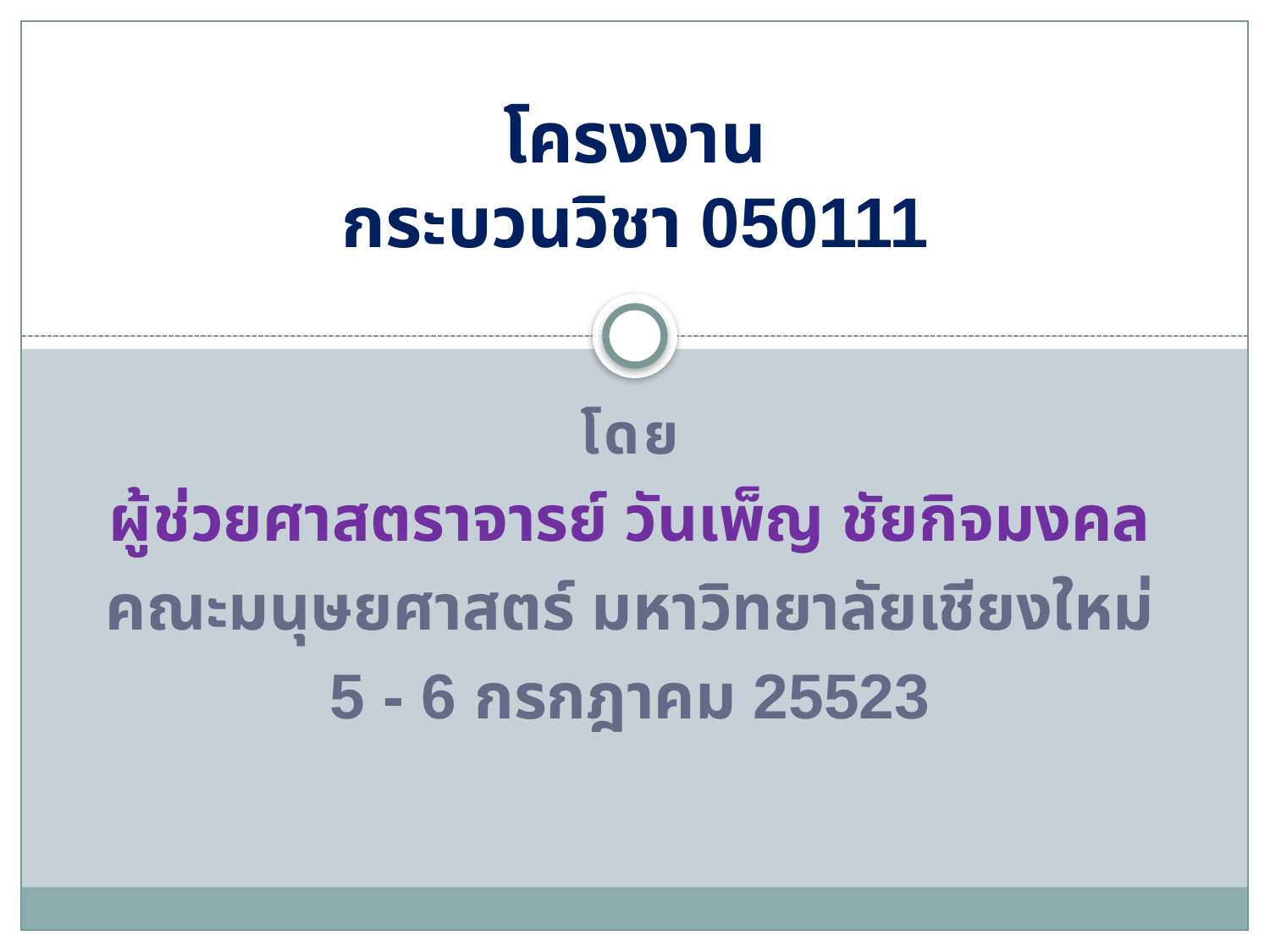

# โครงงาน กระบวนวิชา 050111
โดย
ผู้ช่วยศาสตราจารย์ วันเพ็ญ ชัยกิจมงคล
คณะมนุษยศาสตร์ มหาวิทยาลัยเชียงใหม่
5 - 6 กรกฎาคม 25523